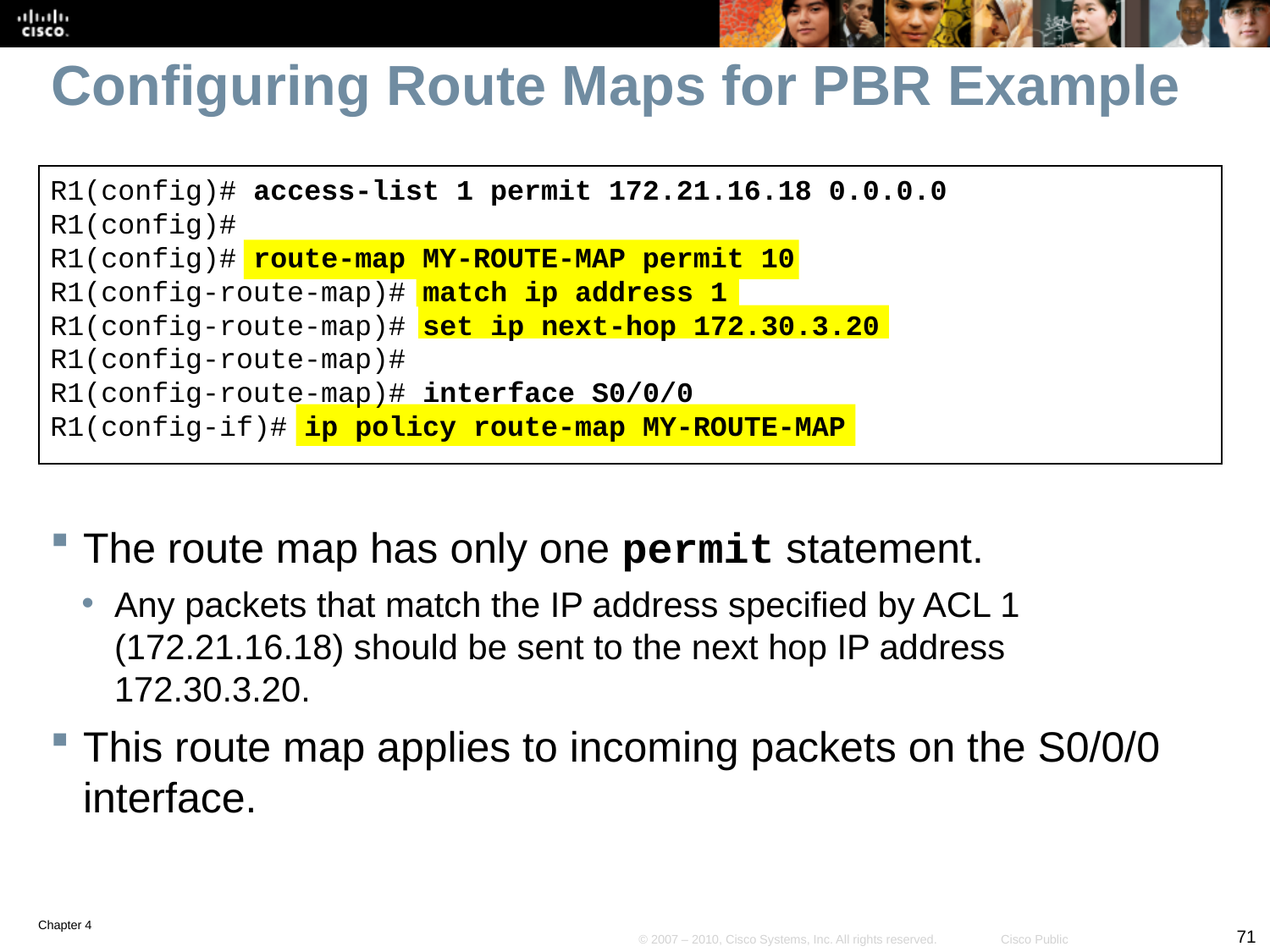

# Configuring Route Maps for PBR Example
R1(config)# access-list 1 permit 172.21.16.18 0.0.0.0
R1(config)#
R1(config)# route-map MY-ROUTE-MAP permit 10
R1(config-route-map)# match ip address 1
R1(config-route-map)# set ip next-hop 172.30.3.20
R1(config-route-map)#
R1(config-route-map)# interface S0/0/0
R1(config-if)# ip policy route-map MY-ROUTE-MAP

The route map has only one permit statement.
Any packets that match the IP address specified by ACL 1 (172.21.16.18) should be sent to the next hop IP address 172.30.3.20.
This route map applies to incoming packets on the S0/0/0 interface.